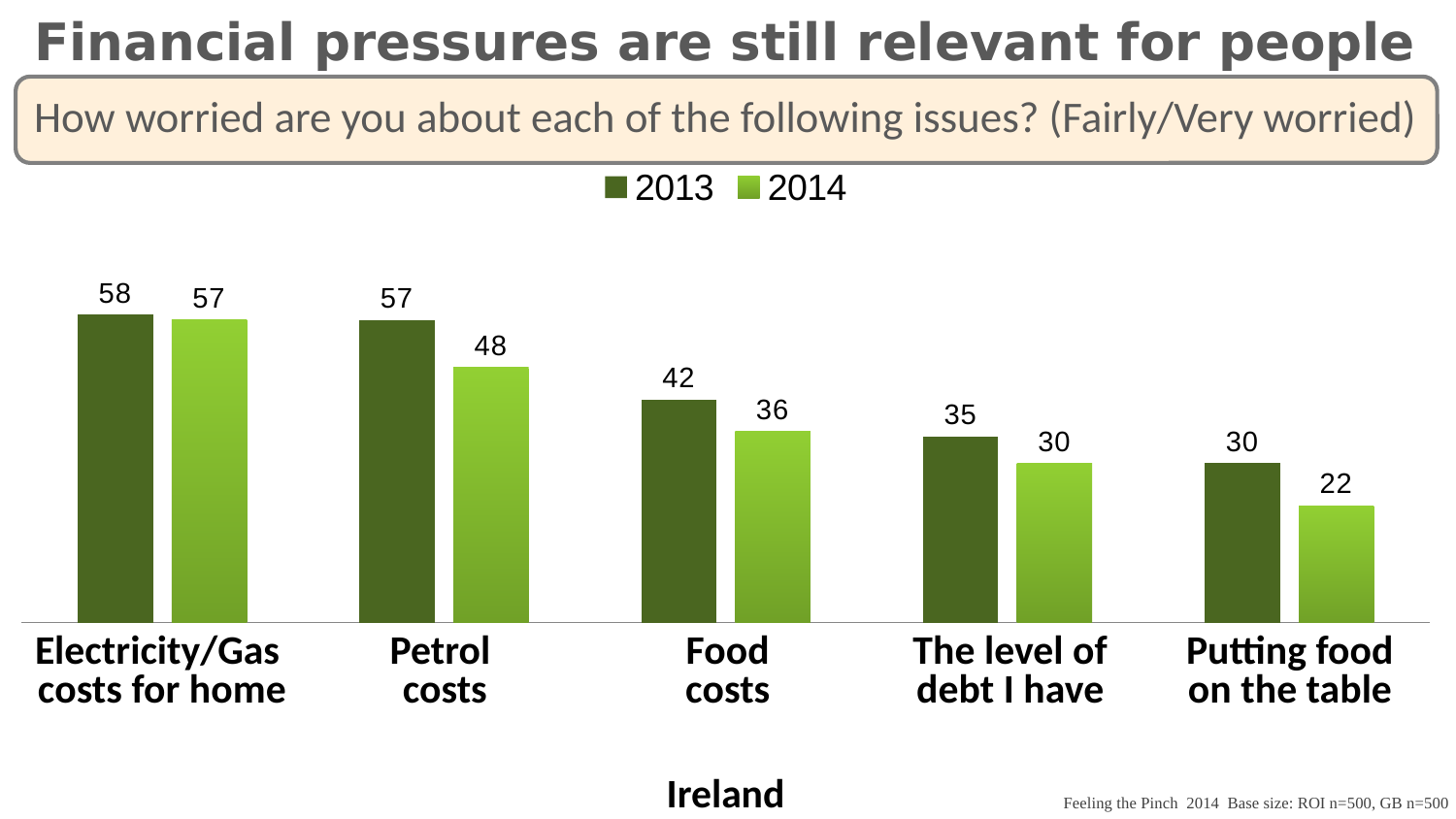

# Financial pressures are still relevant for people

How worried are you about each of the following issues? (Fairly/Very worried)

### Chart

| Category | 2013 | 2014 |
|---|---|---|
| The cost of electricity and gas in the home | 58.0 | 57.0 |
| The cost of petrol | 57.0 | 48.0 |
| The cost of food | 42.0 | 36.0 |
| The level of debt I have | 35.0 | 30.0 |
| Having enough money to put food on the table | 30.0 | 22.0 |

Electricity/Gas
costs for home
Petrol
costs
Food
costs
The level of
debt I have
Putting food
on the table
Ireland
Feeling the Pinch  2014  Base size: ROI n=500, GB n=500